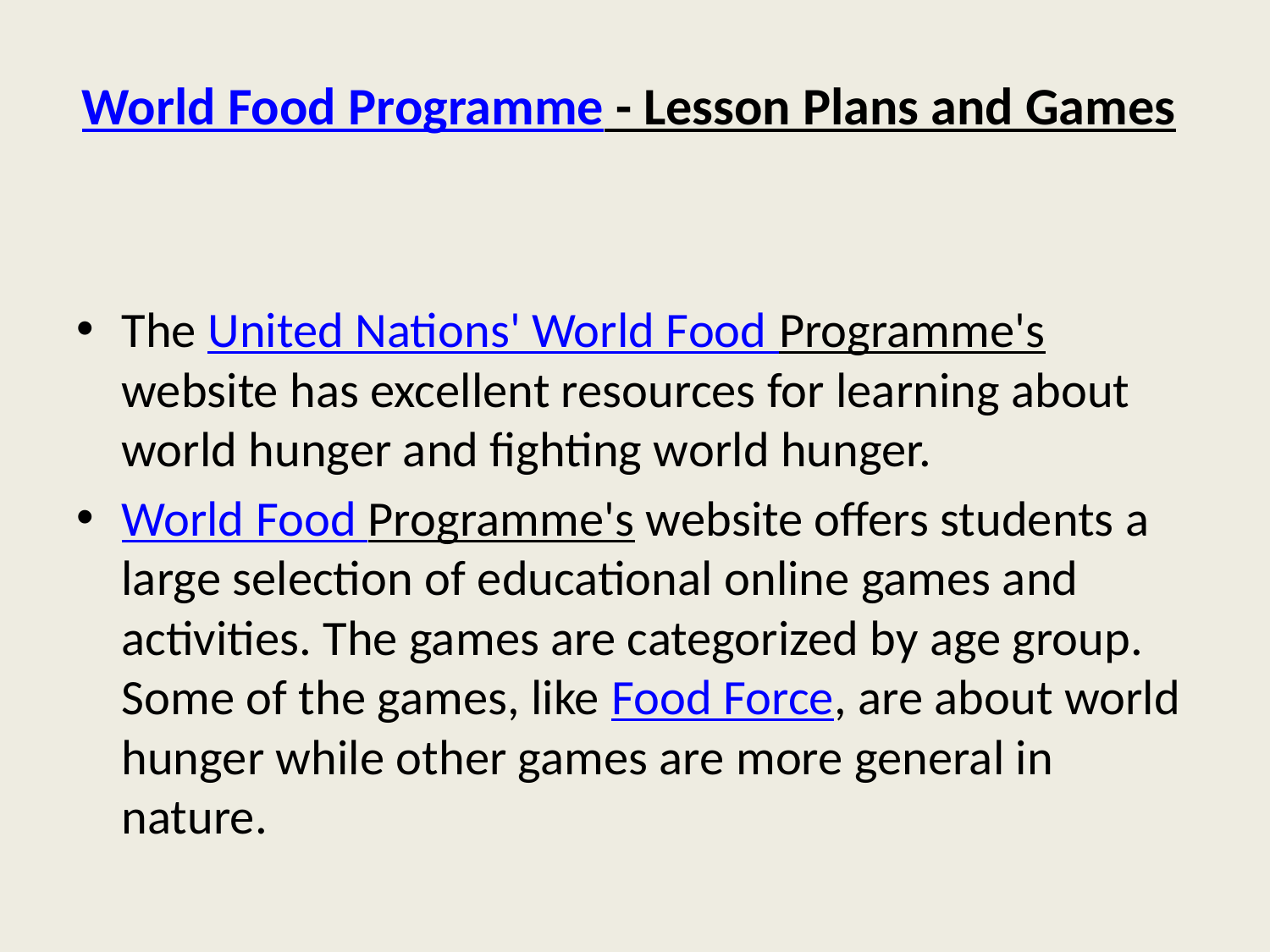

# World Food Programme - Lesson Plans and Games

The United Nations' World Food Programme's website has excellent resources for learning about world hunger and fighting world hunger.
World Food Programme's website offers students a large selection of educational online games and activities. The games are categorized by age group. Some of the games, like Food Force, are about world hunger while other games are more general in nature.